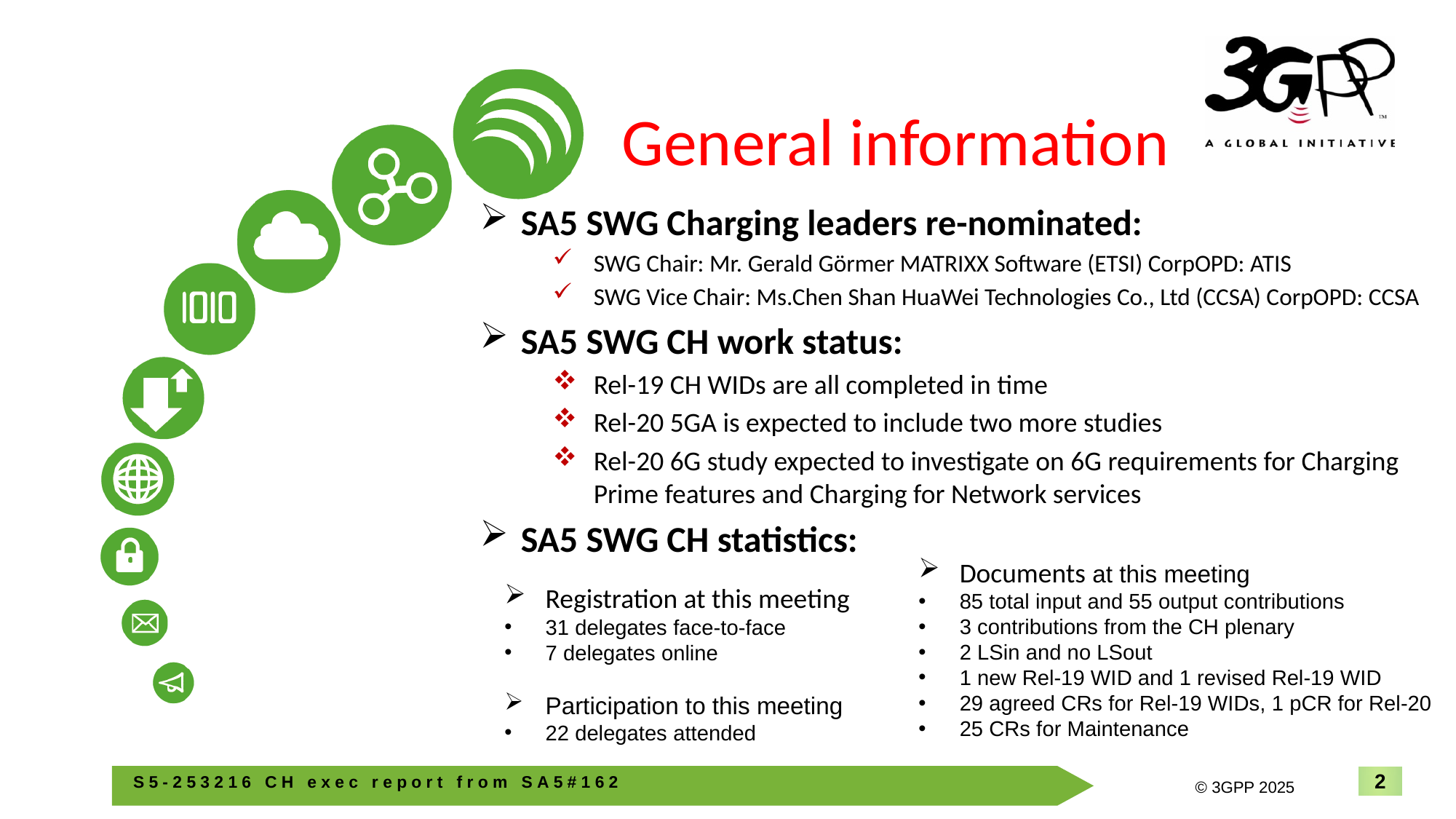

# General information
SA5 SWG Charging leaders re-nominated:
SWG Chair: Mr. Gerald Görmer MATRIXX Software (ETSI) CorpOPD: ATIS
SWG Vice Chair: Ms.Chen Shan HuaWei Technologies Co., Ltd (CCSA) CorpOPD: CCSA
SA5 SWG CH work status:
Rel-19 CH WIDs are all completed in time
Rel-20 5GA is expected to include two more studies
Rel-20 6G study expected to investigate on 6G requirements for Charging Prime features and Charging for Network services
SA5 SWG CH statistics:
Documents at this meeting
85 total input and 55 output contributions
3 contributions from the CH plenary
2 LSin and no LSout
1 new Rel-19 WID and 1 revised Rel-19 WID
29 agreed CRs for Rel-19 WIDs, 1 pCR for Rel-20
25 CRs for Maintenance
Registration at this meeting
31 delegates face-to-face
7 delegates online

Participation to this meeting
22 delegates attended